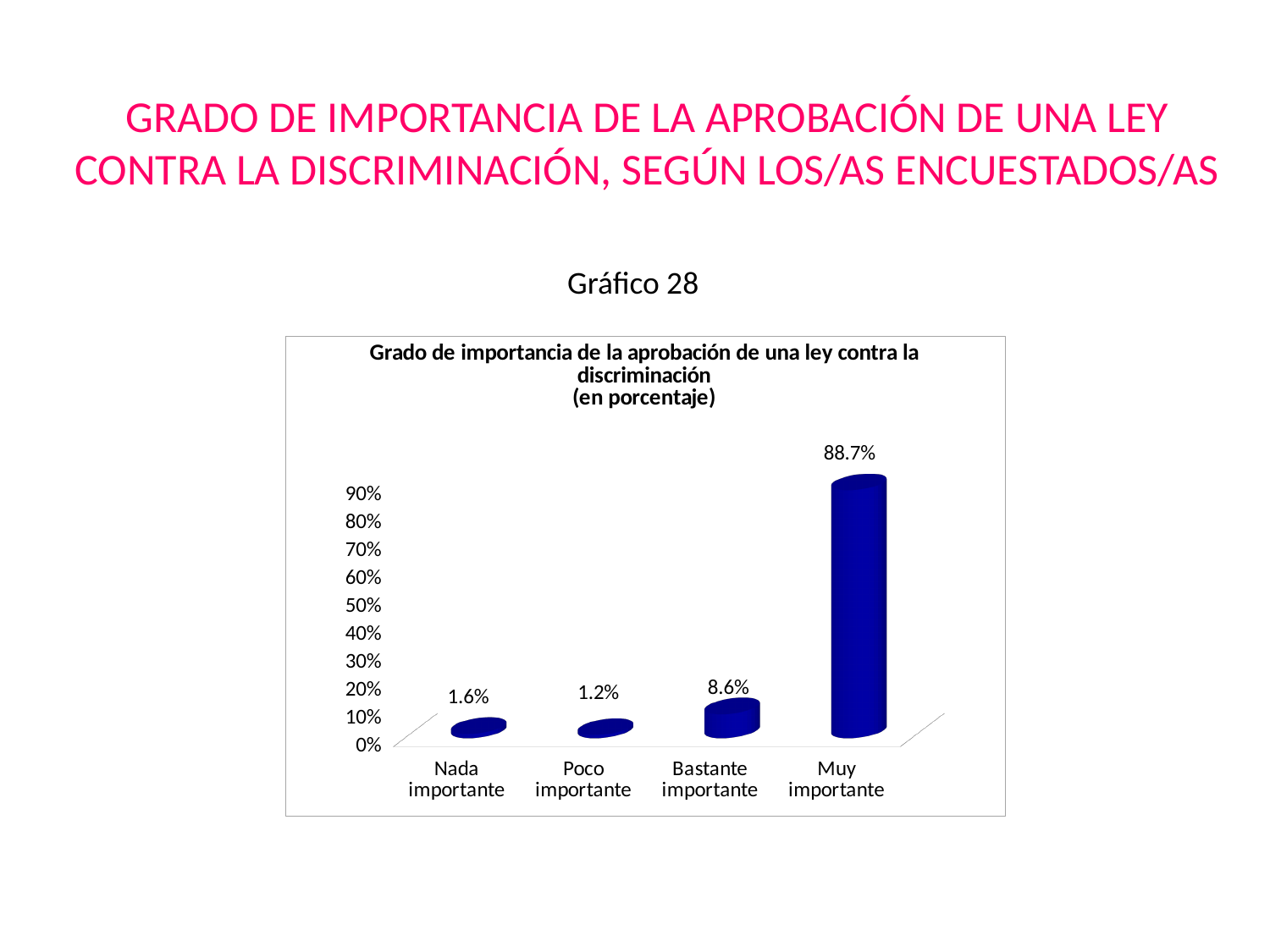

GRADO DE IMPORTANCIA DE LA APROBACIÓN DE UNA LEY CONTRA LA DISCRIMINACIÓN, SEGÚN LOS/AS ENCUESTADOS/AS
Gráfico 28

[unsupported chart]